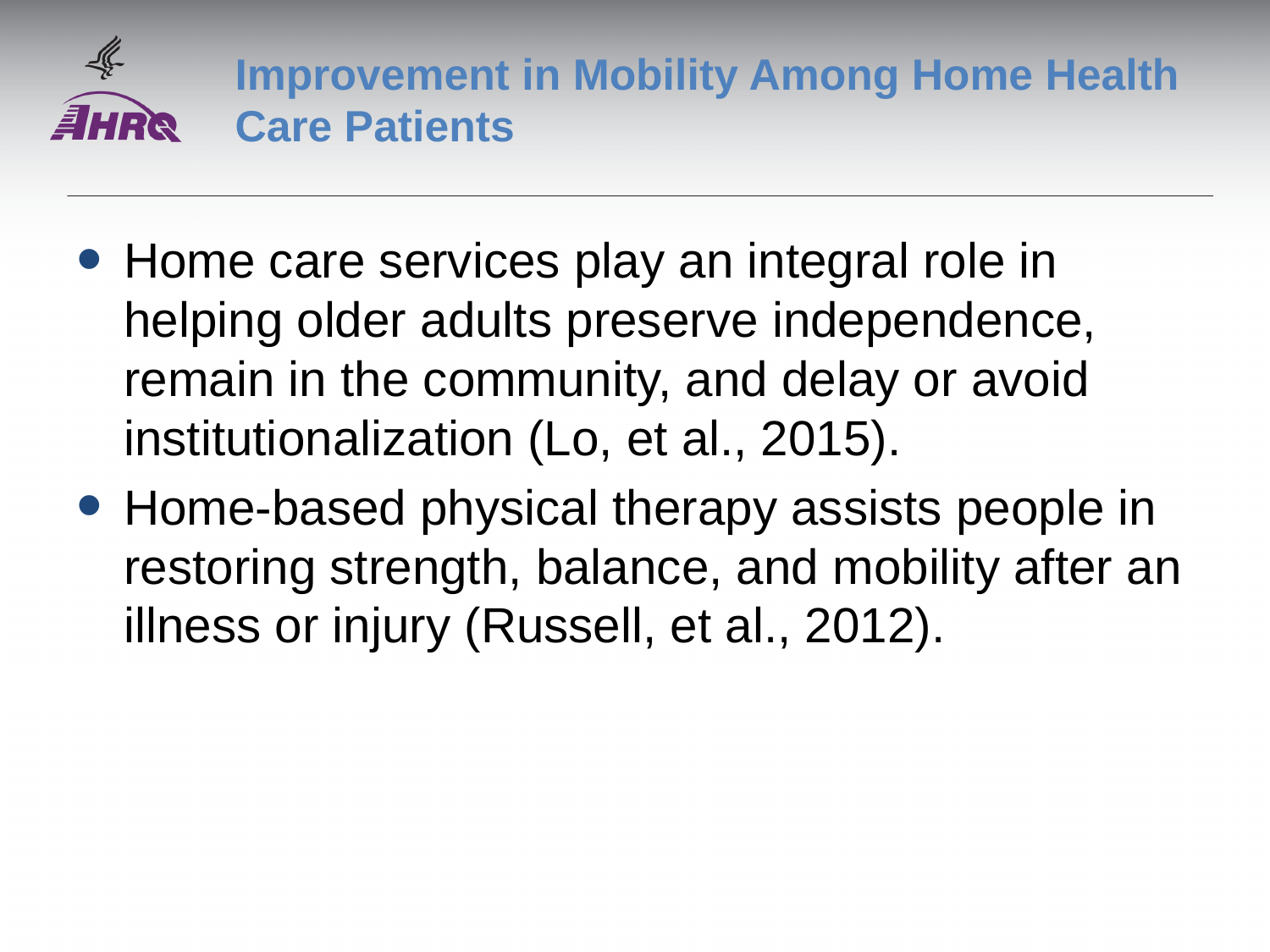

# Improvement in Mobility Among Home Health Care Patients
Home care services play an integral role in helping older adults preserve independence, remain in the community, and delay or avoid institutionalization (Lo, et al., 2015).
Home-based physical therapy assists people in restoring strength, balance, and mobility after an illness or injury (Russell, et al., 2012).